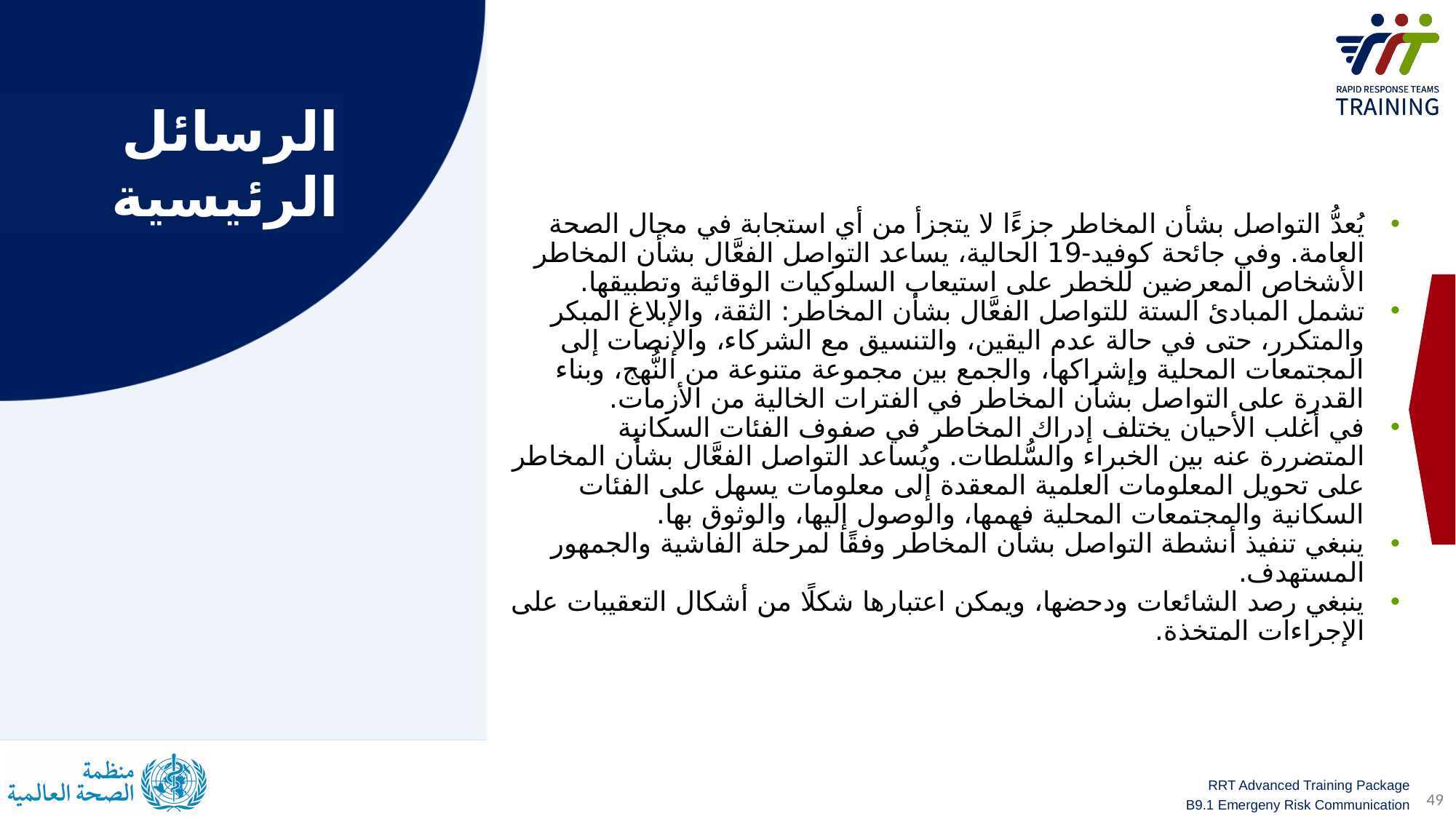

الرسائل الرئيسية
يُعدُّ التواصل بشأن المخاطر جزءًا لا يتجزأ من أي استجابة في مجال الصحة العامة. وفي جائحة كوفيد-19 الحالية، يساعد التواصل الفعَّال بشأن المخاطر الأشخاص المعرضين للخطر على استيعاب السلوكيات الوقائية وتطبيقها.
تشمل المبادئ الستة للتواصل الفعَّال بشأن المخاطر: الثقة، والإبلاغ المبكر والمتكرر، حتى في حالة عدم اليقين، والتنسيق مع الشركاء، والإنصات إلى المجتمعات المحلية وإشراكها، والجمع بين مجموعة متنوعة من النُّهج، وبناء القدرة على التواصل بشأن المخاطر في الفترات الخالية من الأزمات.
في أغلب الأحيان يختلف إدراك المخاطر في صفوف الفئات السكانية المتضررة عنه بين الخبراء والسُّلطات. ويُساعد التواصل الفعَّال بشأن المخاطر على تحويل المعلومات العلمية المعقدة إلى معلومات يسهل على الفئات السكانية والمجتمعات المحلية فهمها، والوصول إليها، والوثوق بها.
ينبغي تنفيذ أنشطة التواصل بشأن المخاطر وفقًا لمرحلة الفاشية والجمهور المستهدف.
ينبغي رصد الشائعات ودحضها، ويمكن اعتبارها شكلًا من أشكال التعقيبات على الإجراءات المتخذة.